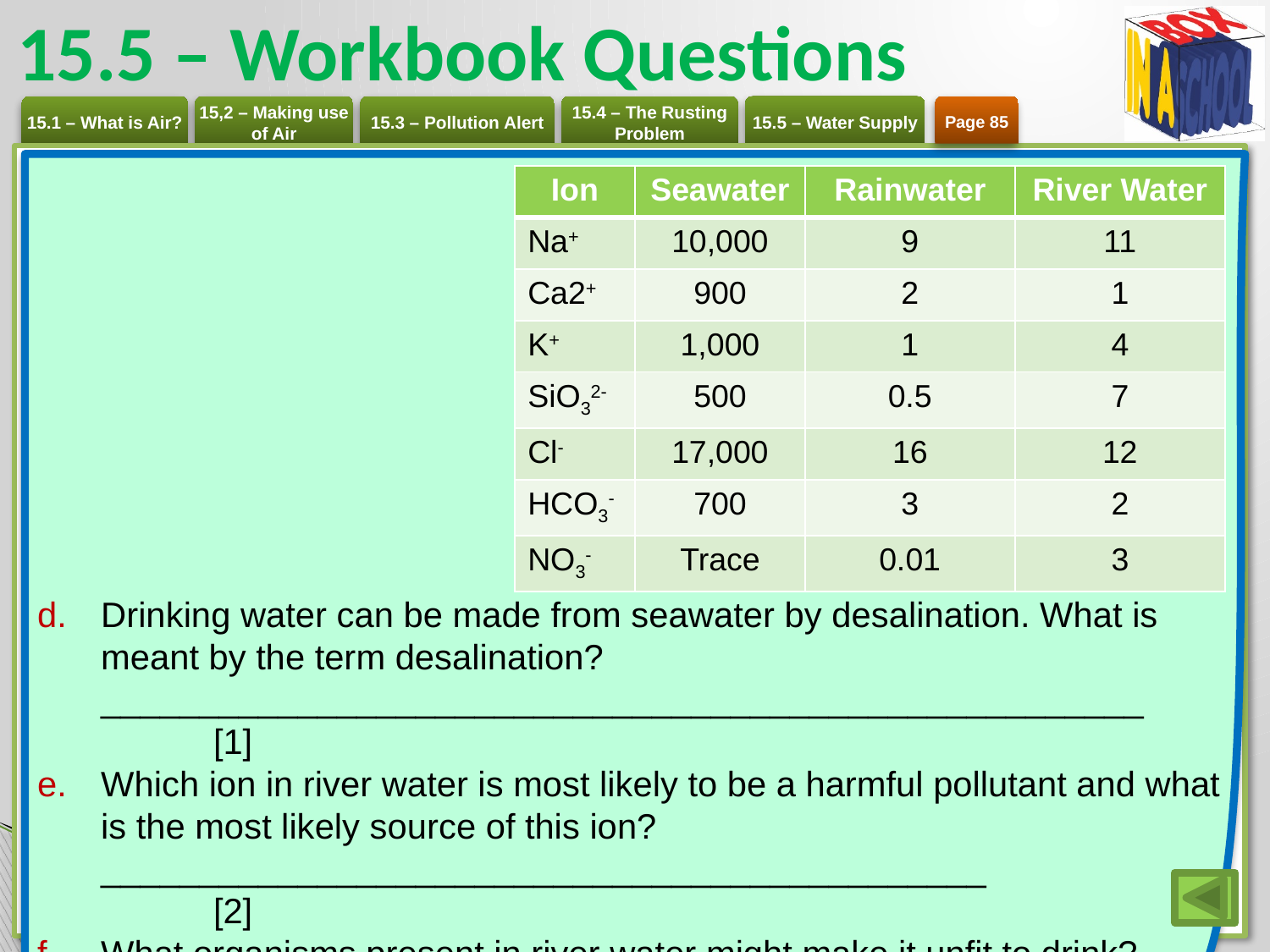

# 15.5 – Workbook Questions
Page 85

Drinking water can be made from seawater by desalination. What is meant by the term desalination? _____________________________________________________	[1]
Which ion in river water is most likely to be a harmful pollutant and what is the most likely source of this ion? _____________________________________________	[2]
What organisms present in river water might make it unfit to drink?_______________________________________________ [1]
| Ion | Seawater | Rainwater | River Water |
| --- | --- | --- | --- |
| Na+ | 10,000 | 9 | 11 |
| Ca2+ | 900 | 2 | 1 |
| K+ | 1,000 | 1 | 4 |
| SiO32- | 500 | 0.5 | 7 |
| Cl- | 17,000 | 16 | 12 |
| HCO3- | 700 | 3 | 2 |
| NO3- | Trace | 0.01 | 3 |